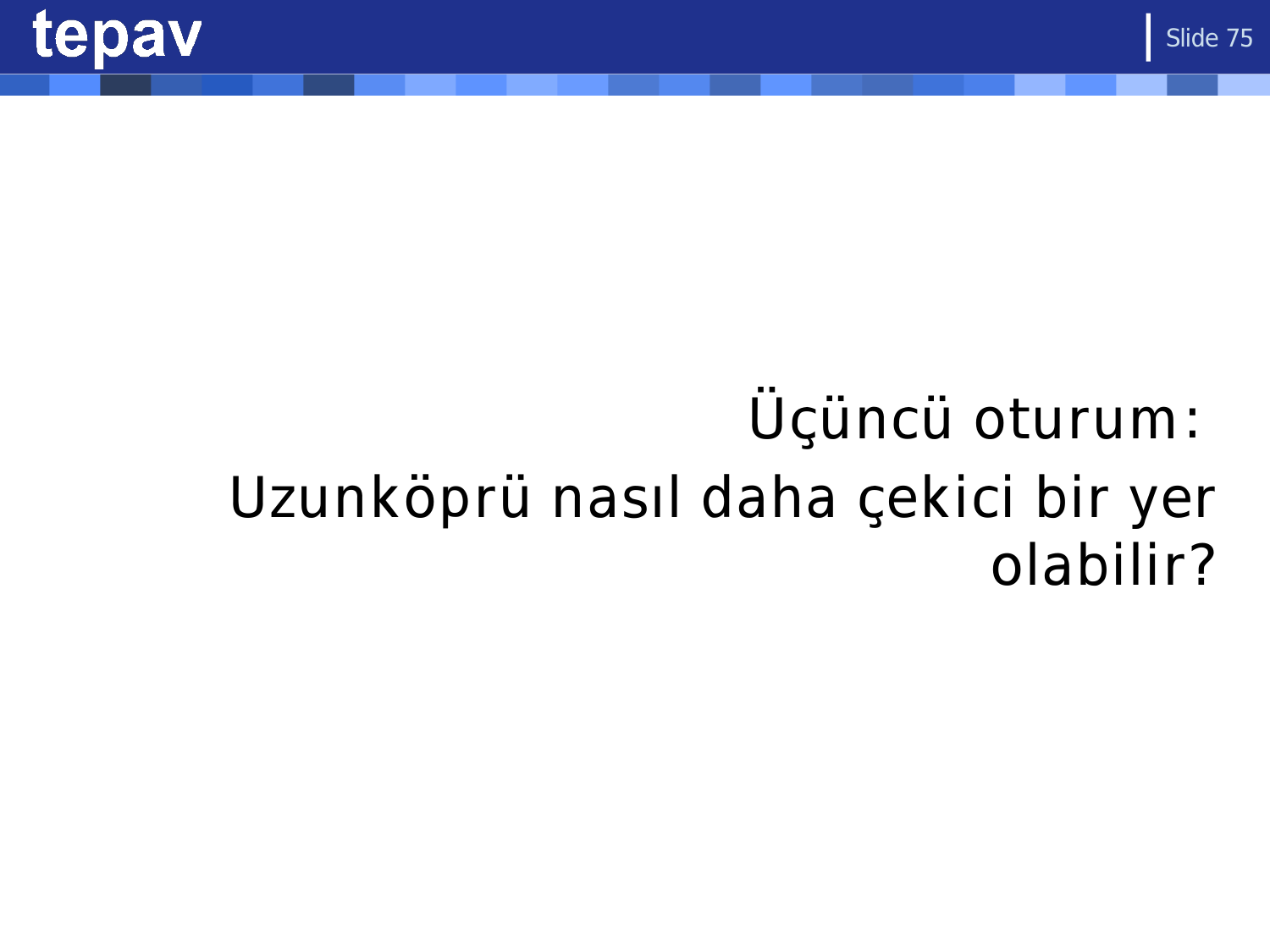

75
Üçüncü oturum:
Uzunköprü nasıl daha çekici bir yer olabilir?